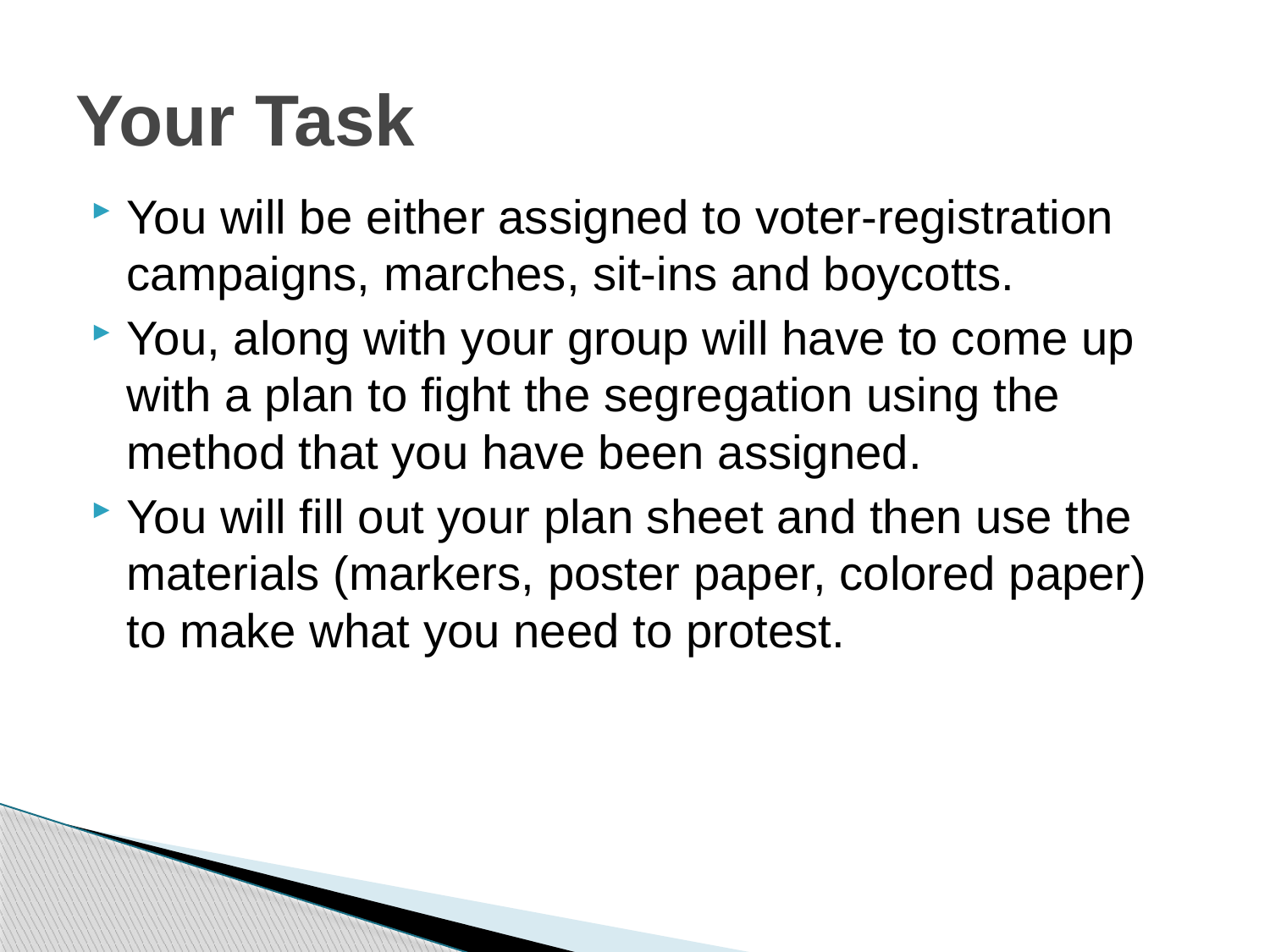

# Your Task
You will be either assigned to voter-registration campaigns, marches, sit-ins and boycotts.
You, along with your group will have to come up with a plan to fight the segregation using the method that you have been assigned.
You will fill out your plan sheet and then use the materials (markers, poster paper, colored paper) to make what you need to protest.